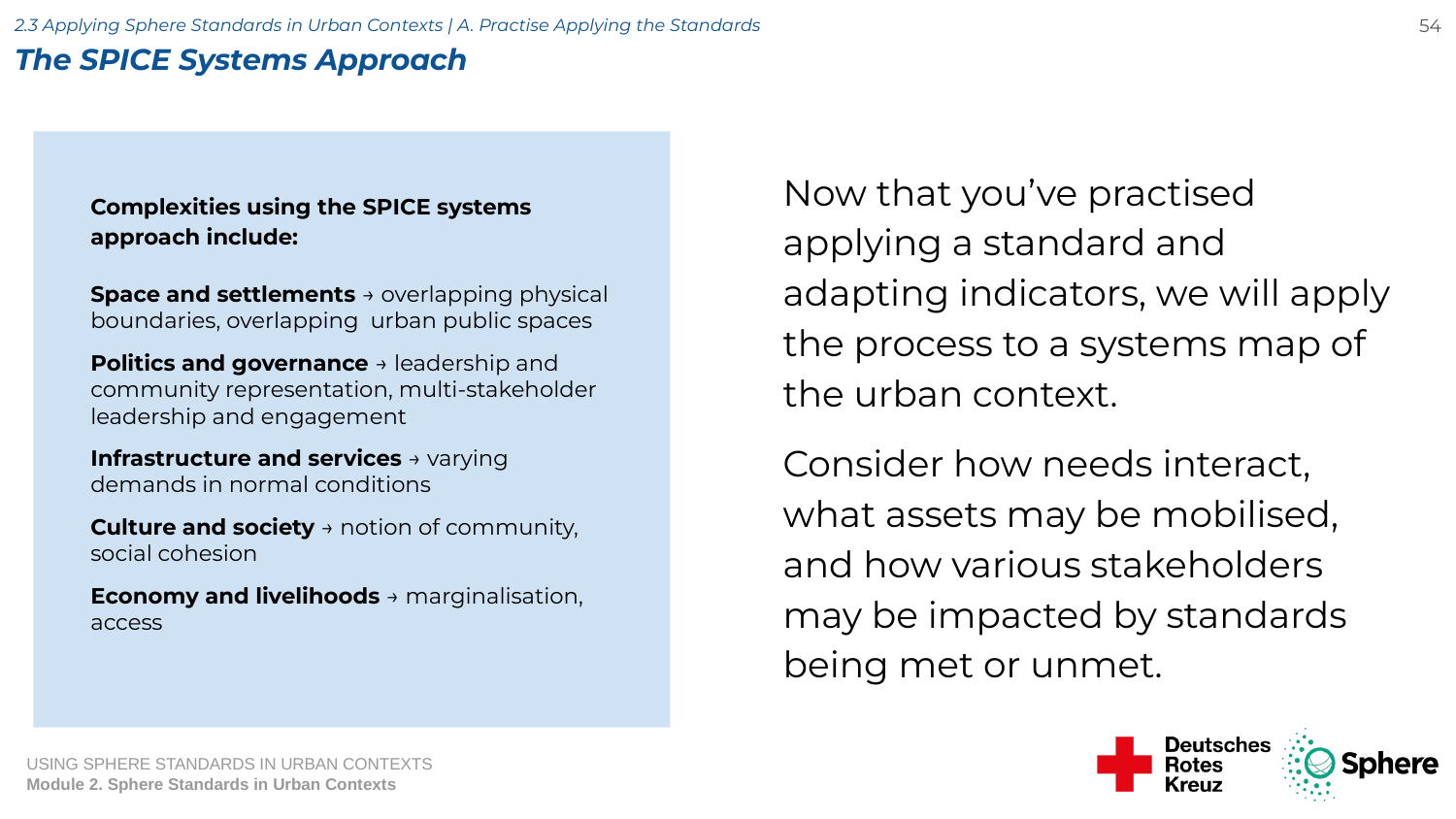

# 2.3 Applying Sphere Standards in Urban Contexts | A. Practise Applying the Standards
The SPICE Systems Approach

54
Complexities using the SPICE systems approach include:

Space and settlements → overlapping physical boundaries, overlapping  urban public spaces
Politics and governance → leadership and community representation, multi-stakeholder leadership and engagement
Infrastructure and services → varying demands in normal conditions
Culture and society → notion of community, social cohesion
Economy and livelihoods → marginalisation, access
Now that you’ve practised applying a standard and adapting indicators, we will apply the process to a systems map of the urban context.
Consider how needs interact, what assets may be mobilised, and how various stakeholders may be impacted by standards being met or unmet.
USING SPHERE STANDARDS IN URBAN CONTEXTS
Module 2. Sphere Standards in Urban Contexts